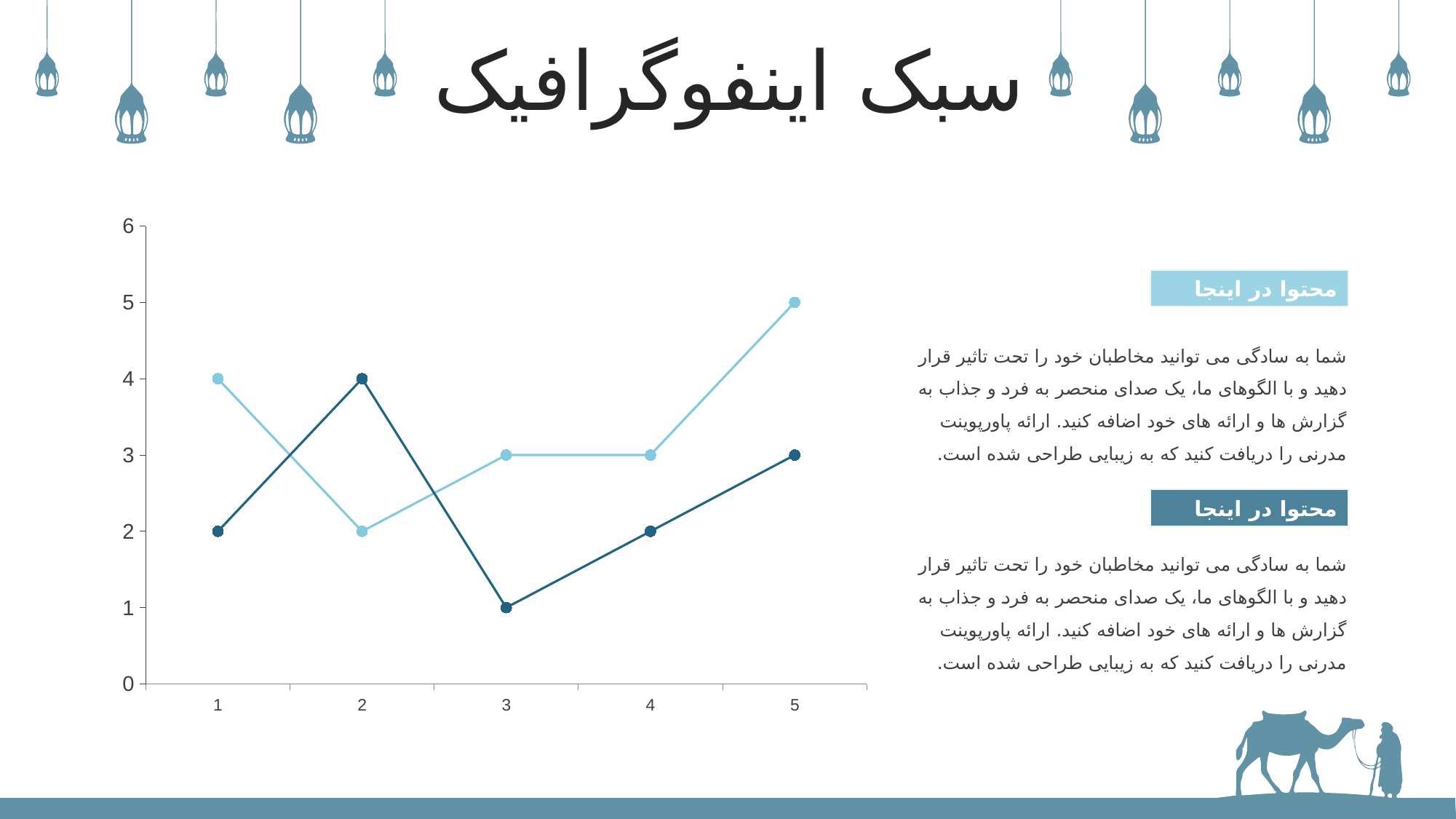

سبک اینفوگرافیک

### Chart

| Category |  |  |
|---|---|---|
محتوا در اینجا
شما به سادگی می توانید مخاطبان خود را تحت تاثیر قرار دهید و با الگوهای ما، یک صدای منحصر به فرد و جذاب به گزارش ها و ارائه های خود اضافه کنید. ارائه پاورپوینت مدرنی را دریافت کنید که به زیبایی طراحی شده است.
محتوا در اینجا
شما به سادگی می توانید مخاطبان خود را تحت تاثیر قرار دهید و با الگوهای ما، یک صدای منحصر به فرد و جذاب به گزارش ها و ارائه های خود اضافه کنید. ارائه پاورپوینت مدرنی را دریافت کنید که به زیبایی طراحی شده است.